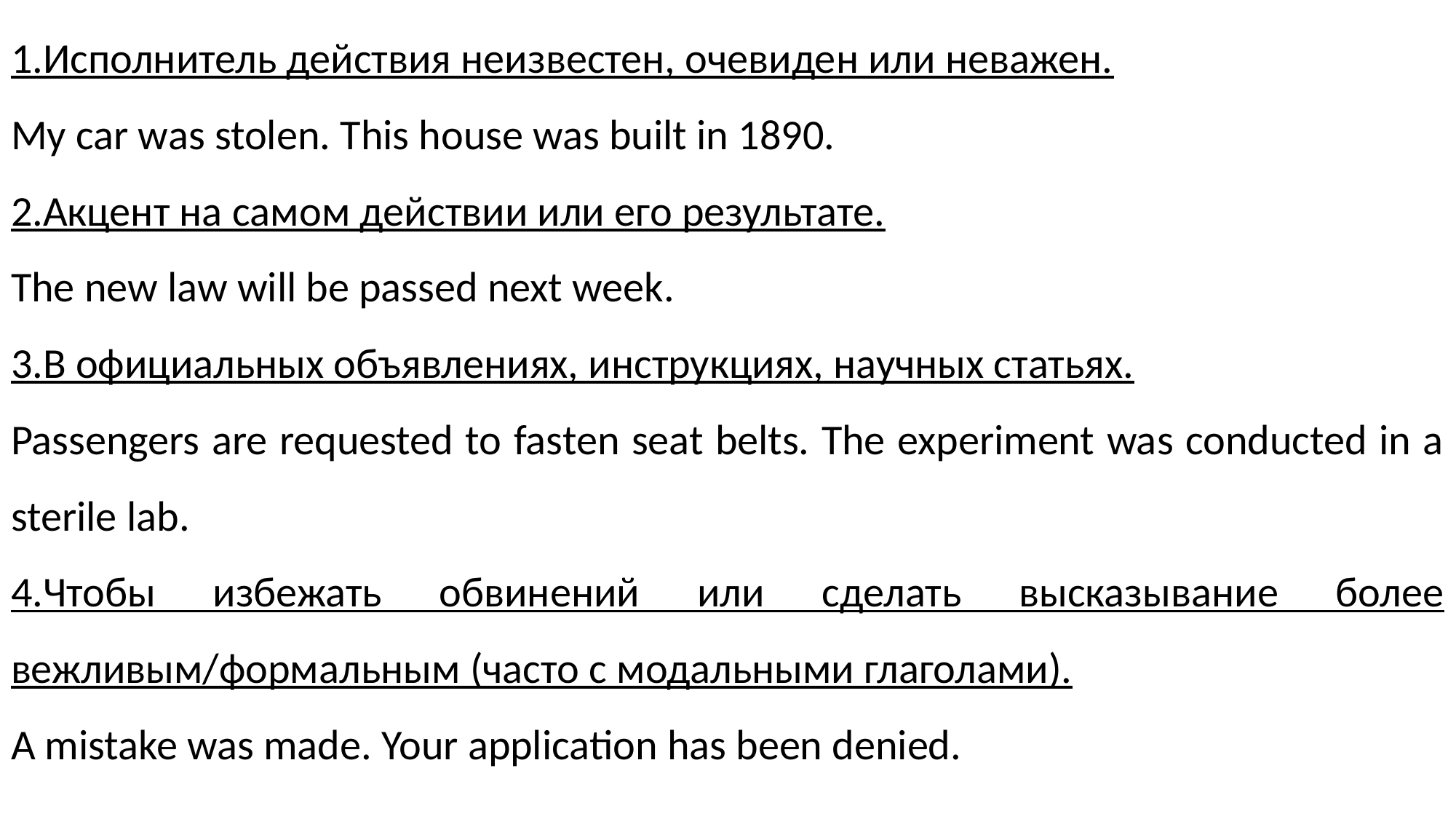

1.Исполнитель действия неизвестен, очевиден или неважен.
My car was stolen. This house was built in 1890.
2.Акцент на самом действии или его результате.
The new law will be passed next week.
3.В официальных объявлениях, инструкциях, научных статьях.
Passengers are requested to fasten seat belts. The experiment was conducted in a sterile lab.
4.Чтобы избежать обвинений или сделать высказывание более вежливым/формальным (часто с модальными глаголами).
A mistake was made. Your application has been denied.